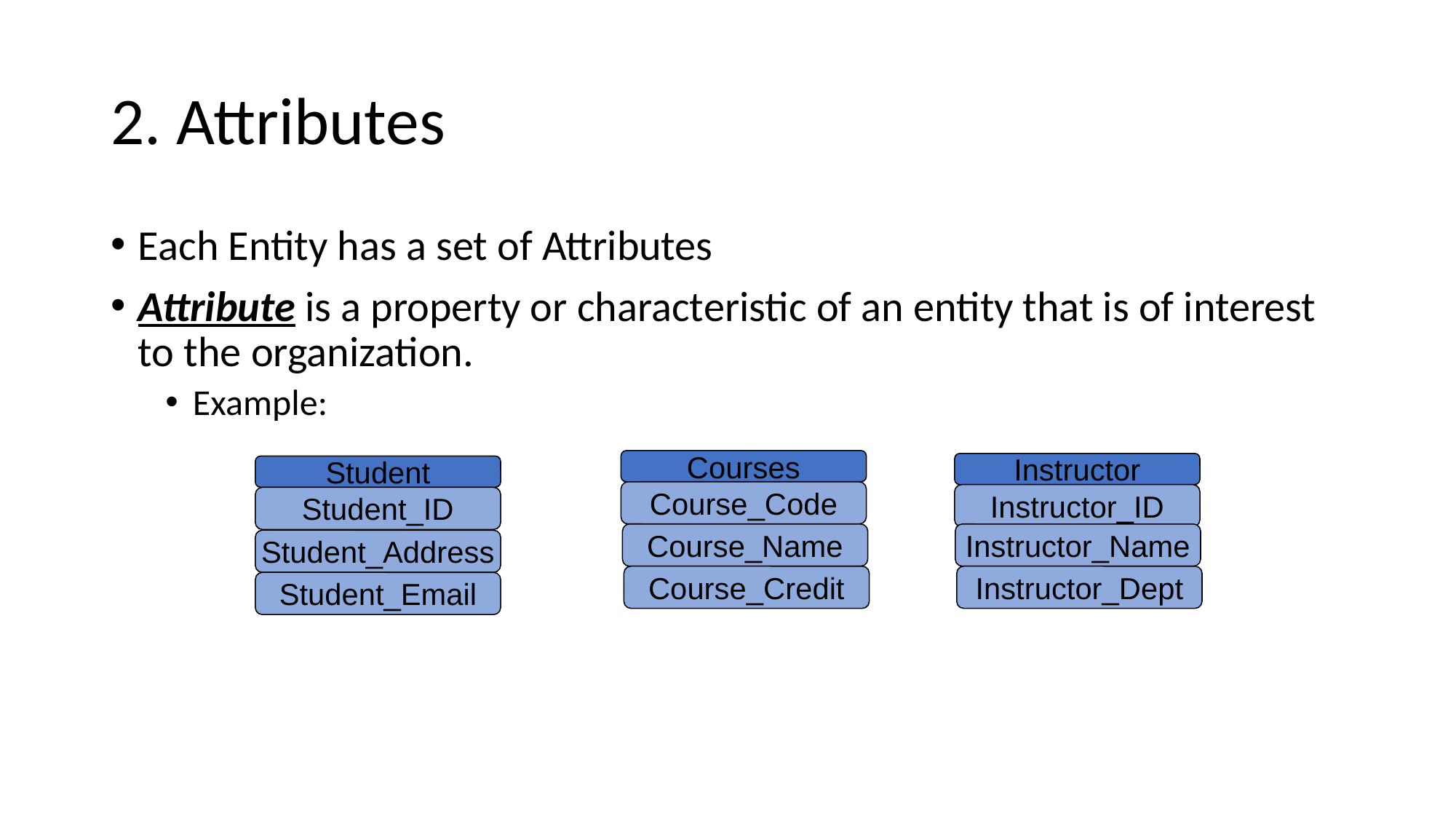

# 2. Attributes
Each Entity has a set of Attributes
Attribute is a property or characteristic of an entity that is of interest to the organization.
Example:

Courses

Instructor

Student

Course_Code
Instructor_ID
Student_ID
Course_Name
Instructor_Name
Student_Address
Instructor_Dept
Course_Credit
Student_Email